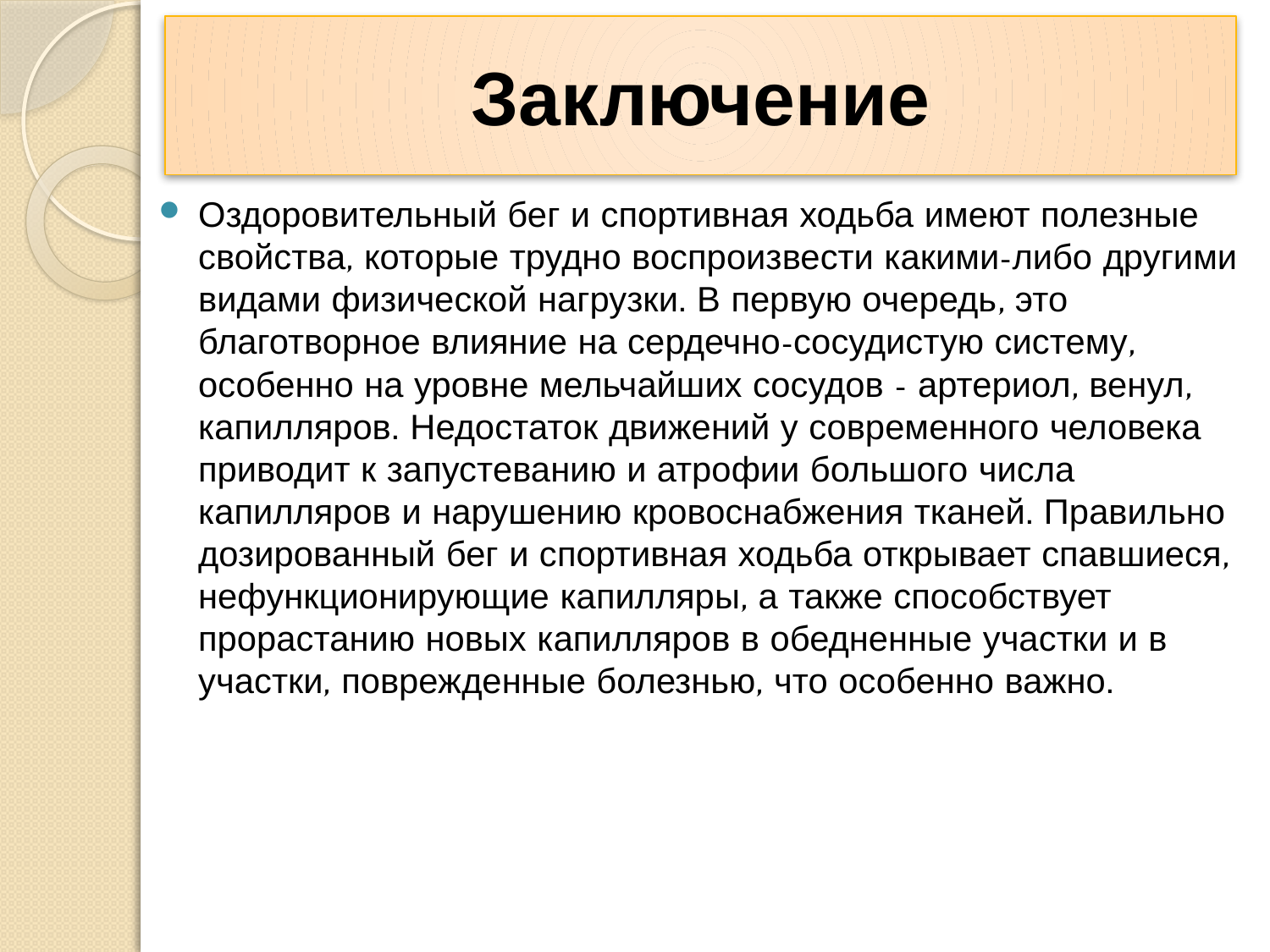

# Заключение
Оздоровительный бег и спортивная ходьба имеют полезные свойства, которые трудно воспроизвести какими-либо другими видами физической нагрузки. В первую очередь, это благотворное влияние на сердечно-сосудистую систему, особенно на уровне мельчайших сосудов - артериол, венул, капилляров. Недостаток движений у современного человека приводит к запустеванию и атрофии большого числа капилляров и нарушению кровоснабжения тканей. Правильно дозированный бег и спортивная ходьба открывает спавшиеся, нефункционирующие капилляры, а также способствует прорастанию новых капилляров в обедненные участки и в участки, поврежденные болезнью, что особенно важно.